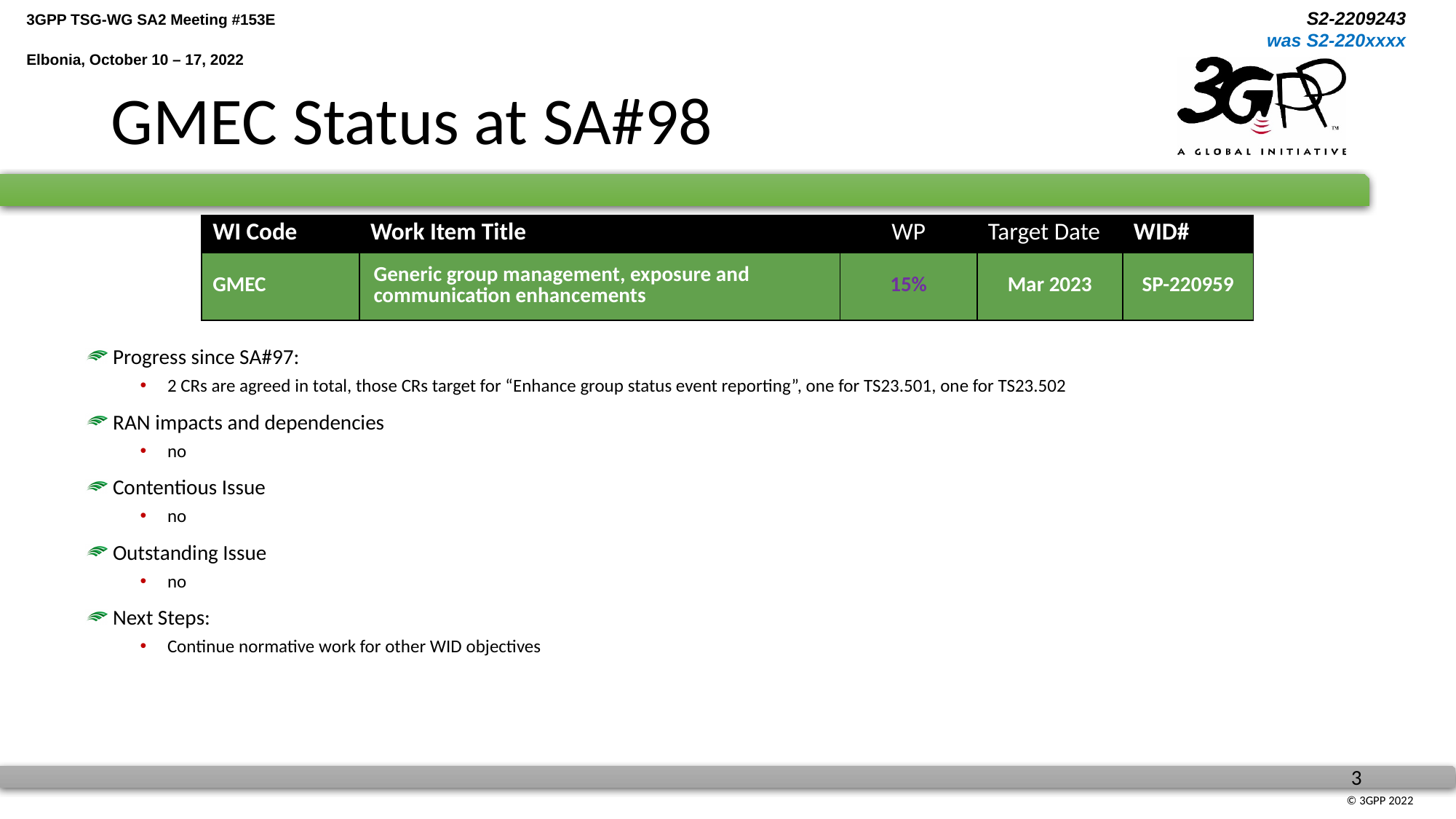

# GMEC Status at SA#98
| WI Code | Work Item Title | WP | Target Date | WID# |
| --- | --- | --- | --- | --- |
| GMEC | Generic group management, exposure and communication enhancements | 15% | Mar 2023 | SP-220959 |
Progress since SA#97:
2 CRs are agreed in total, those CRs target for “Enhance group status event reporting”, one for TS23.501, one for TS23.502
RAN impacts and dependencies
no
Contentious Issue
no
Outstanding Issue
no
Next Steps:
Continue normative work for other WID objectives